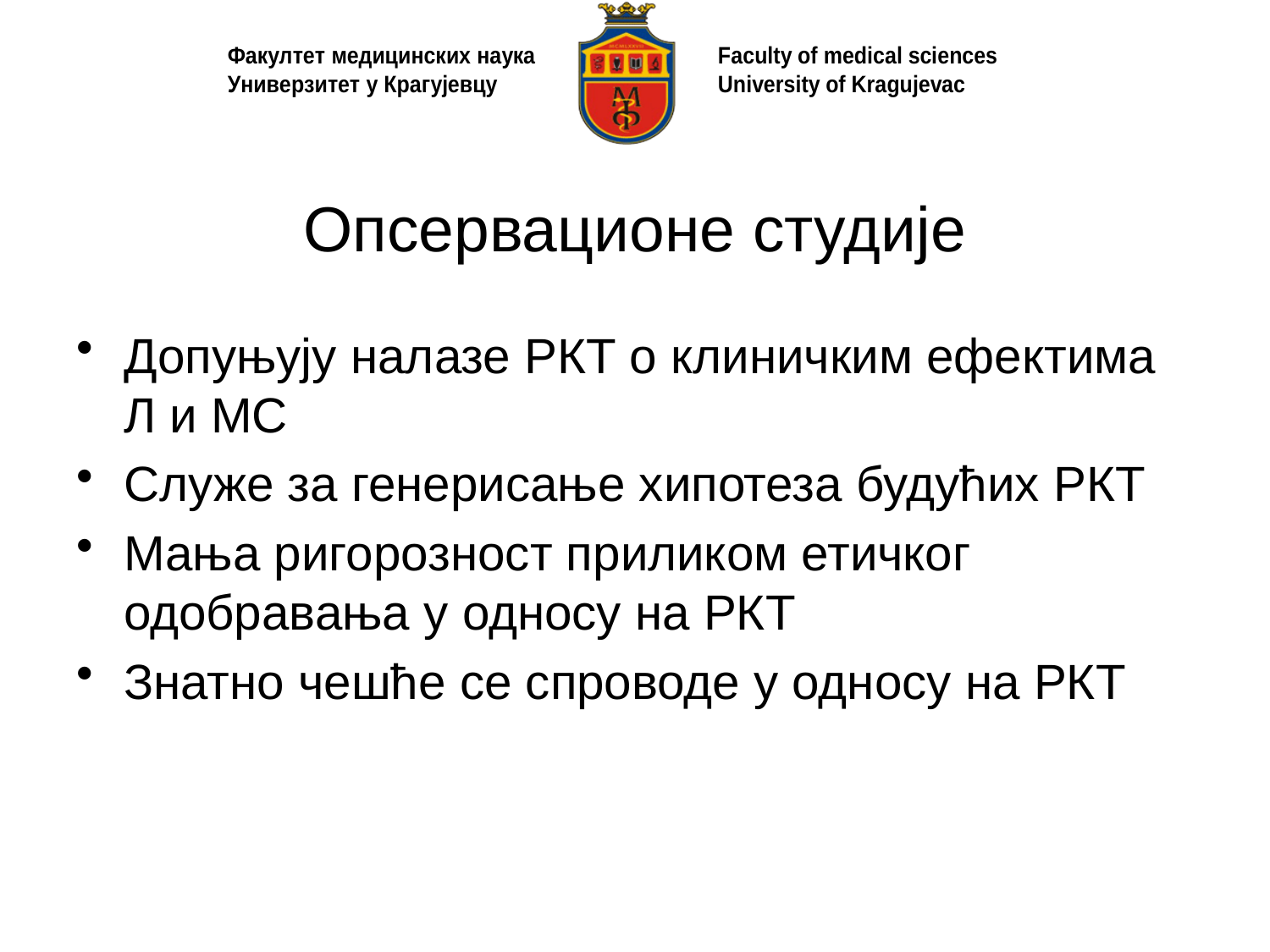

# Опсервационе студије
Допуњују налазе РКТ о клиничким ефектима Л и МС
Служе за генерисање хипотеза будућих РКТ
Мања ригорозност приликом етичког одобравања у односу на РКТ
Знатно чешће се спроводе у односу на РКТ